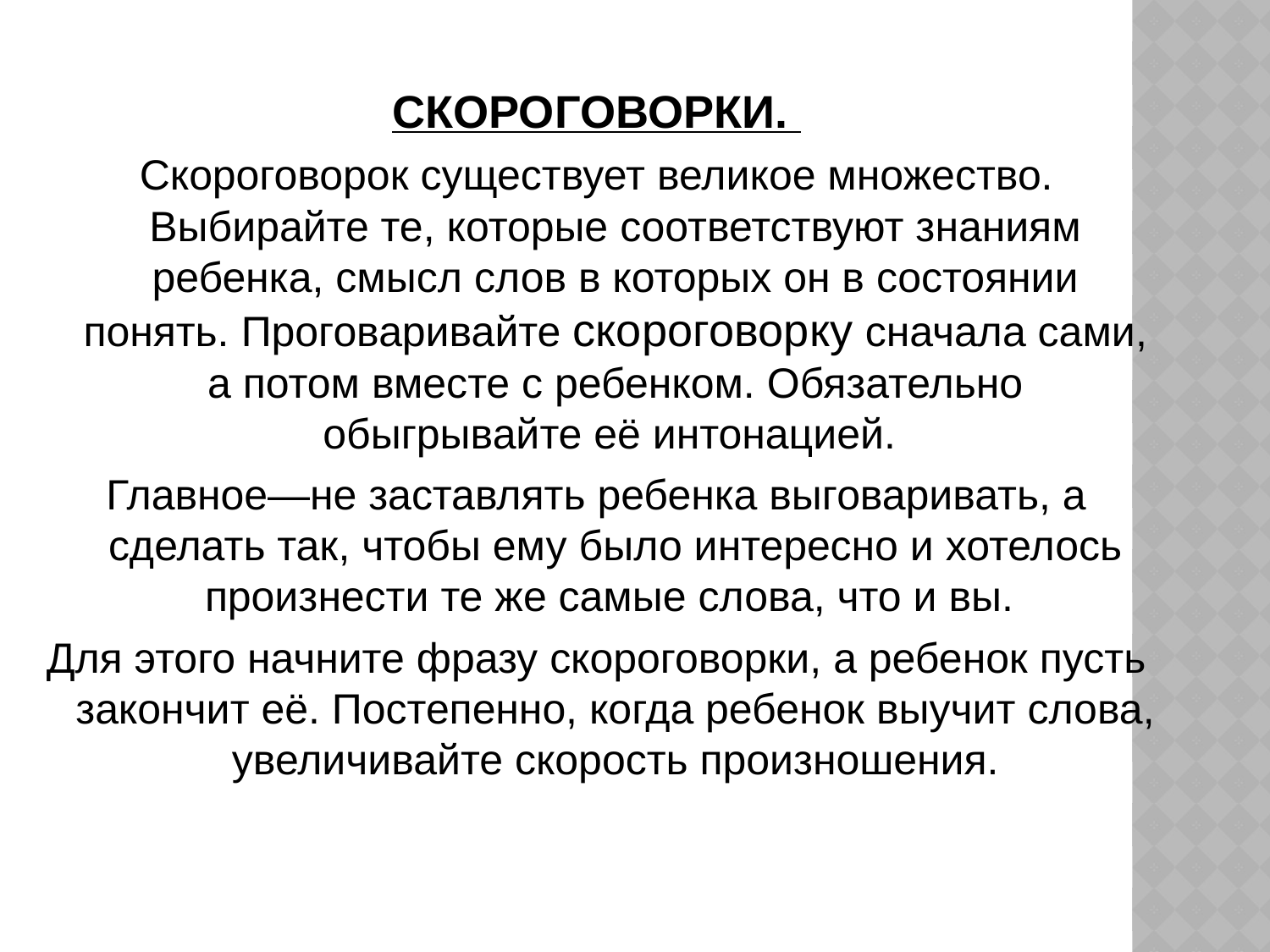

СКОРОГОВОРКИ.
Скороговорок существует великое множество. Выбирайте те, которые соответствуют знаниям ребенка, смысл слов в которых он в состоянии понять. Проговаривайте скороговорку сначала сами, а потом вместе с ребенком. Обязательно обыгрывайте её интонацией.
Главное—не заставлять ребенка выговаривать, а сделать так, чтобы ему было интересно и хотелось произнести те же самые слова, что и вы.
Для этого начните фразу скороговорки, а ребенок пусть закончит её. Постепенно, когда ребенок выучит слова, увеличивайте скорость произношения.